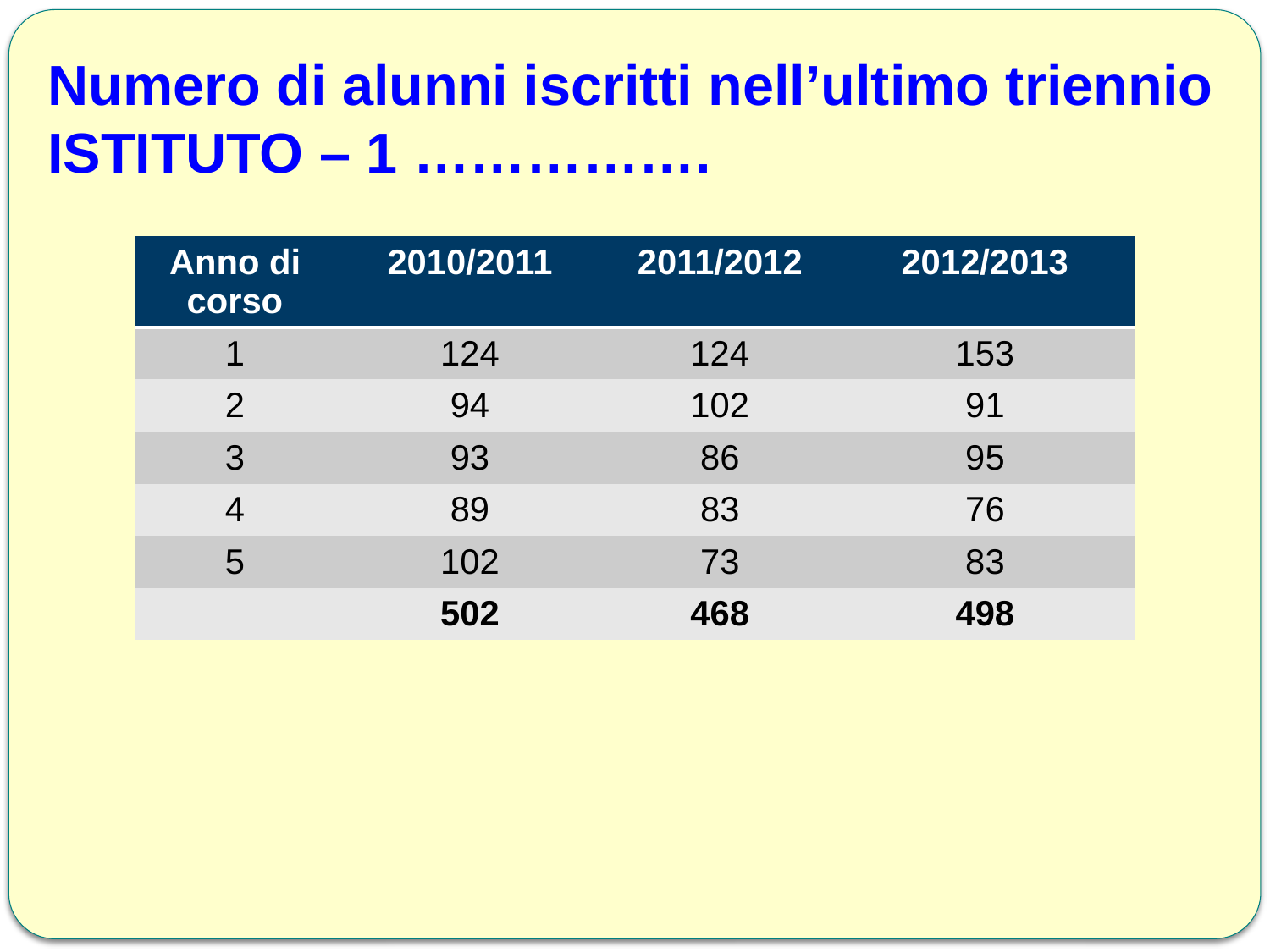

# Numero di alunni iscritti nell’ultimo triennio ISTITUTO – 1 …………….
| Anno di corso | 2010/2011 | 2011/2012 | 2012/2013 |
| --- | --- | --- | --- |
| 1 | 124 | 124 | 153 |
| 2 | 94 | 102 | 91 |
| 3 | 93 | 86 | 95 |
| 4 | 89 | 83 | 76 |
| 5 | 102 | 73 | 83 |
|  | 502 | 468 | 498 |